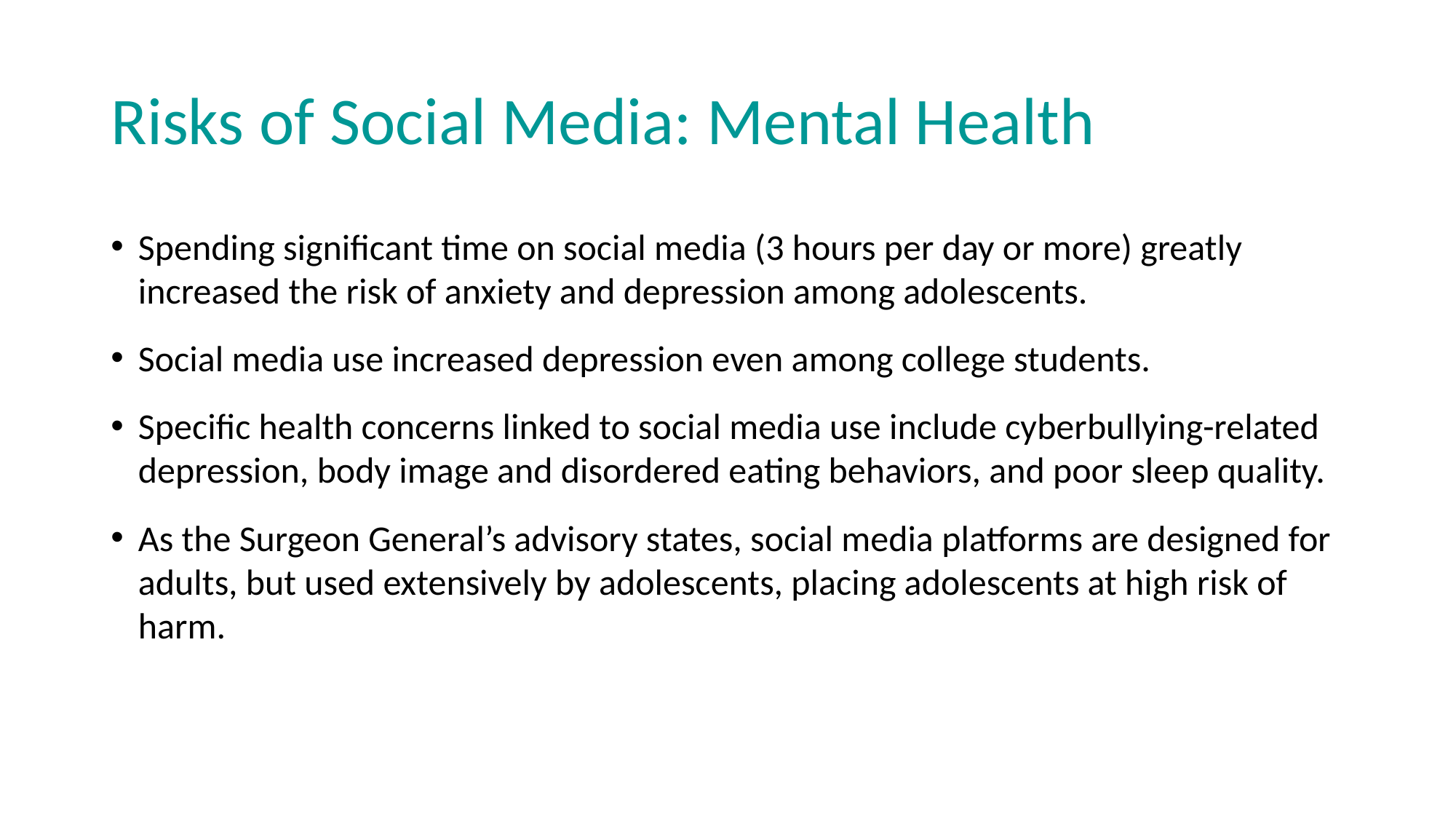

# Risks of Social Media: Mental Health
Spending significant time on social media (3 hours per day or more) greatly increased the risk of anxiety and depression among adolescents.
Social media use increased depression even among college students.
Specific health concerns linked to social media use include cyberbullying-related depression, body image and disordered eating behaviors, and poor sleep quality.
As the Surgeon General’s advisory states, social media platforms are designed for adults, but used extensively by adolescents, placing adolescents at high risk of harm.